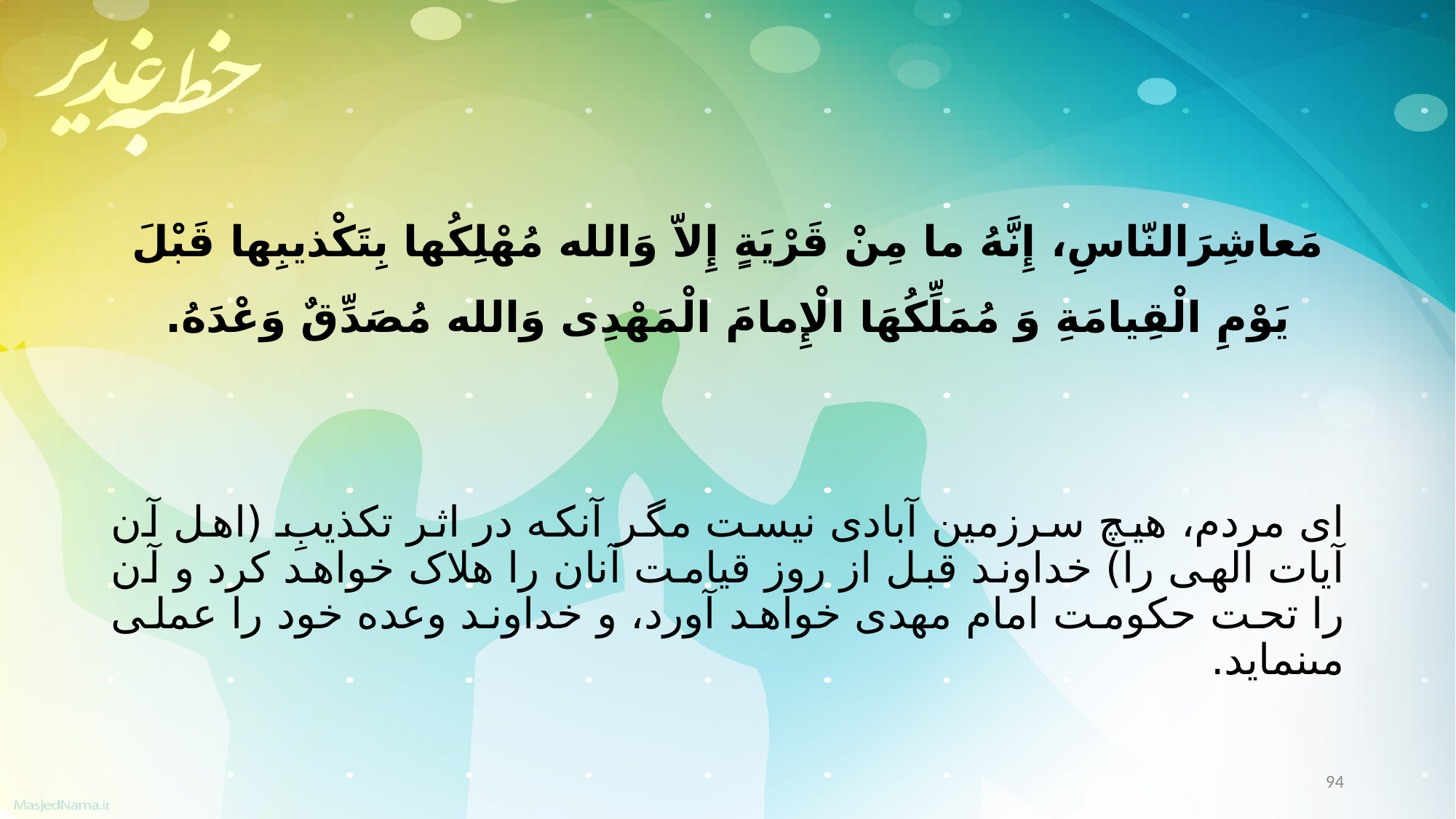

مَعاشِرَالنّاسِ، إِنَّهُ ما مِنْ قَرْیَةٍ إِلاّ وَالله مُهْلِکُها بِتَکْذیبِها قَبْلَ یَوْمِ الْقِیامَةِ وَ مُمَلِّکُهَا الْإِمامَ الْمَهْدِی وَالله مُصَدِّقٌ وَعْدَهُ.
اى مردم، هیچ سرزمین آبادى نیست مگر آنکه در اثر تکذیبِ (اهل آن آیات الهى را) خداوند قبل از روز قیامت آنان را هلاک خواهد کرد و آن را تحت حکومت امام مهدى خواهد آورد، و خداوند وعده خود را عملى مى‏نماید.
94